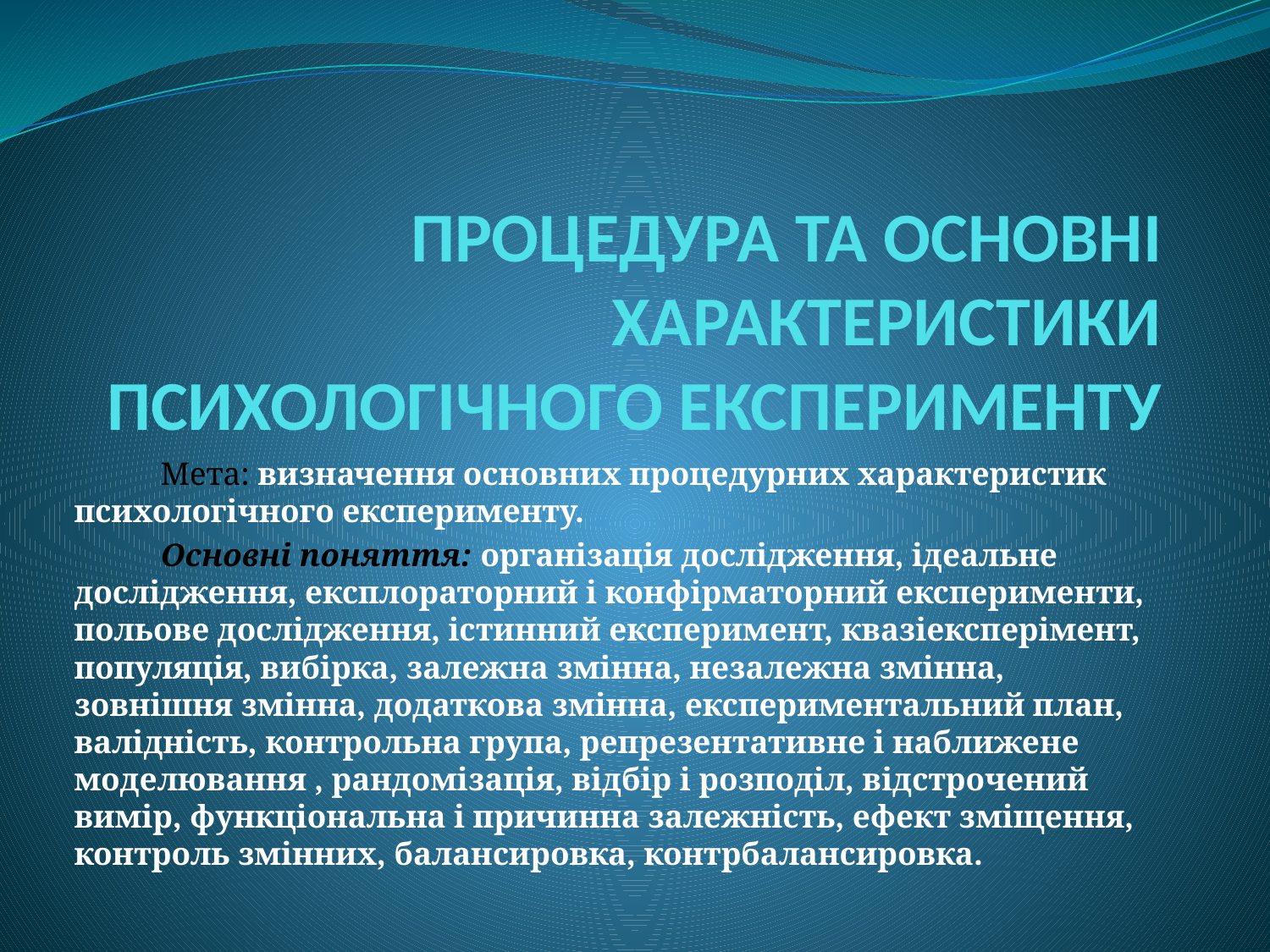

# ПРОЦЕДУРА ТА ОСНОВНІ ХАРАКТЕРИСТИКИ ПСИХОЛОГІЧНОГО ЕКСПЕРИМЕНТУ
	Мета: визначення основних процедурних характеристик психологічного експерименту.
	Основні поняття: організація дослідження, ідеальне дослідження, експлораторний і конфірматорний експерименти, польове дослідження, істинний експеримент, квазіексперімент, популяція, вибірка, залежна змінна, незалежна змінна, зовнішня змінна, додаткова змінна, експериментальний план, валідність, контрольна група, репрезентативне і наближене моделювання , рандомізація, відбір і розподіл, відстрочений вимір, функціональна і причинна залежність, ефект зміщення, контроль змінних, балансировка, контрбалансировка.